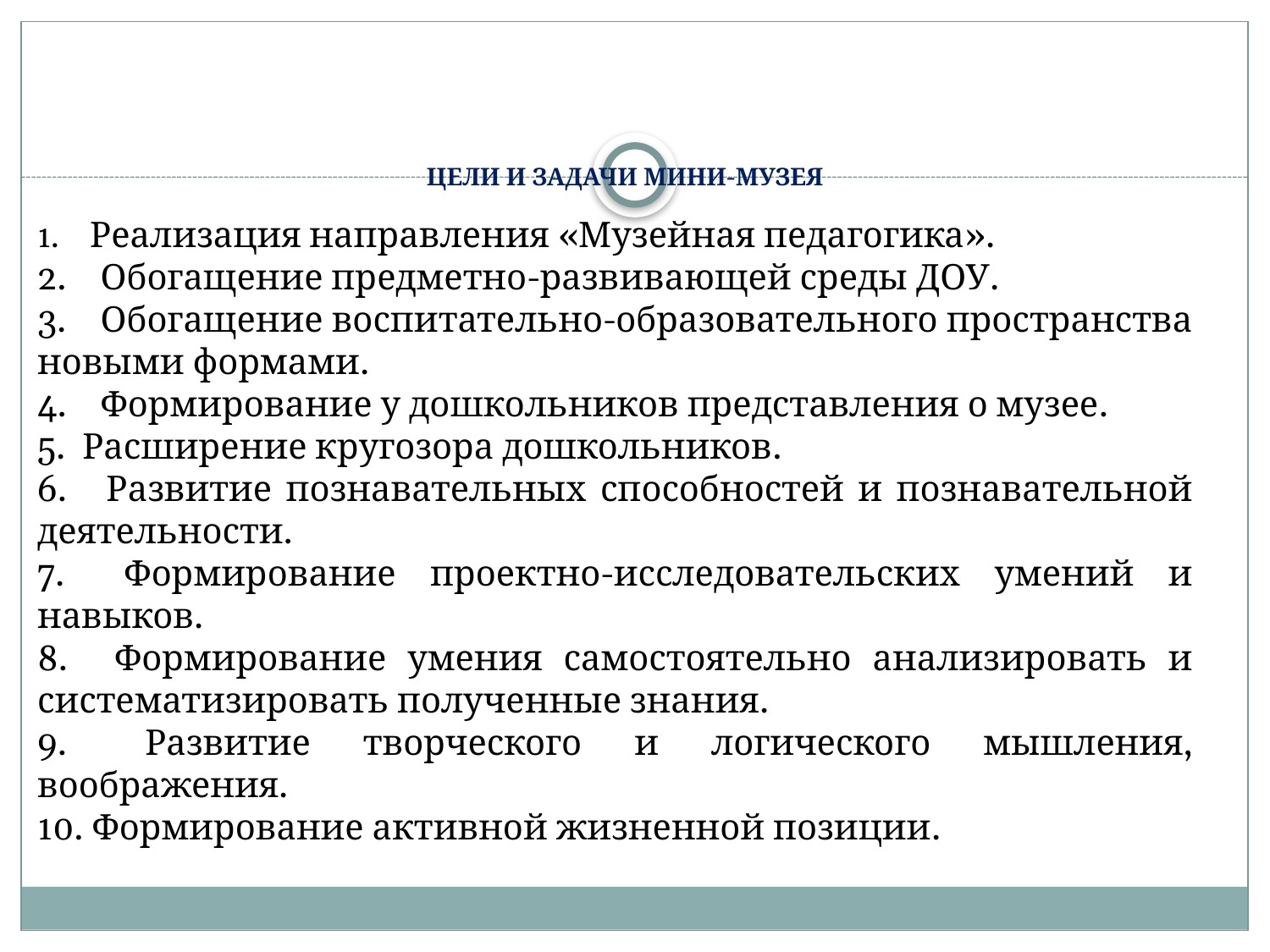

# ЦЕЛИ И ЗАДАЧИ МИНИ-МУЗЕЯ
1.    Реализация направления «Музейная педагогика».
2.    Обогащение предметно-развивающей среды ДОУ.
3.    Обогащение воспитательно-образовательного про­странства новыми формами.
4.    Формирование у дошкольников представления о музее.
5.  Расширение кругозора дошкольников.
6.    Развитие познавательных способностей и познава­тельной деятельности.
7.    Формирование проектно-исследовательских уме­ний и навыков.
8.    Формирование умения самостоятельно анализиро­вать и систематизировать полученные знания.
9.    Развитие творческого и логического мышления, воображения.
10. Формирование активной жизненной позиции.